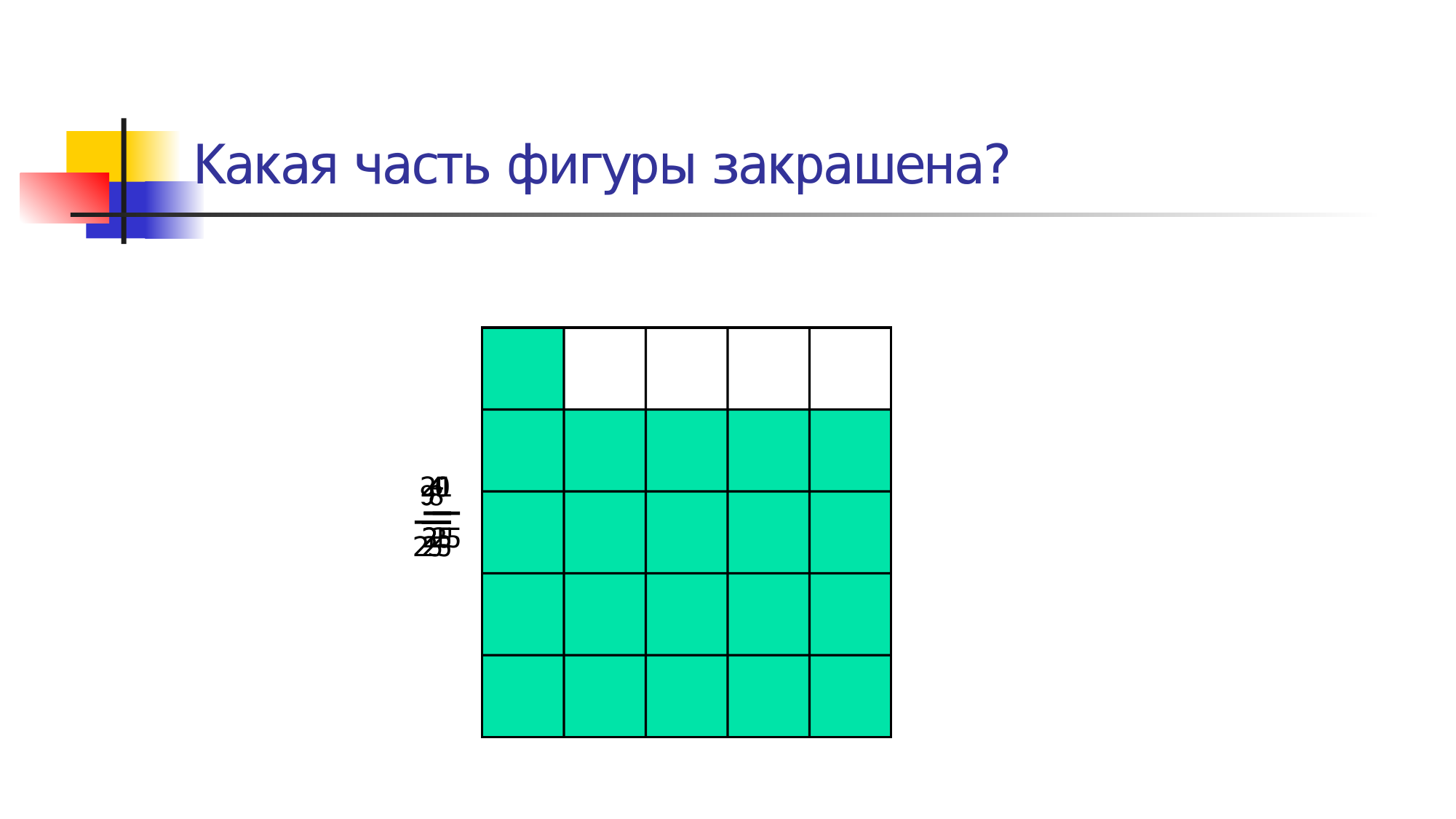

# Какая часть фигуры закрашена?

20

25
 4

25
 1

25
 9

25
 8

25